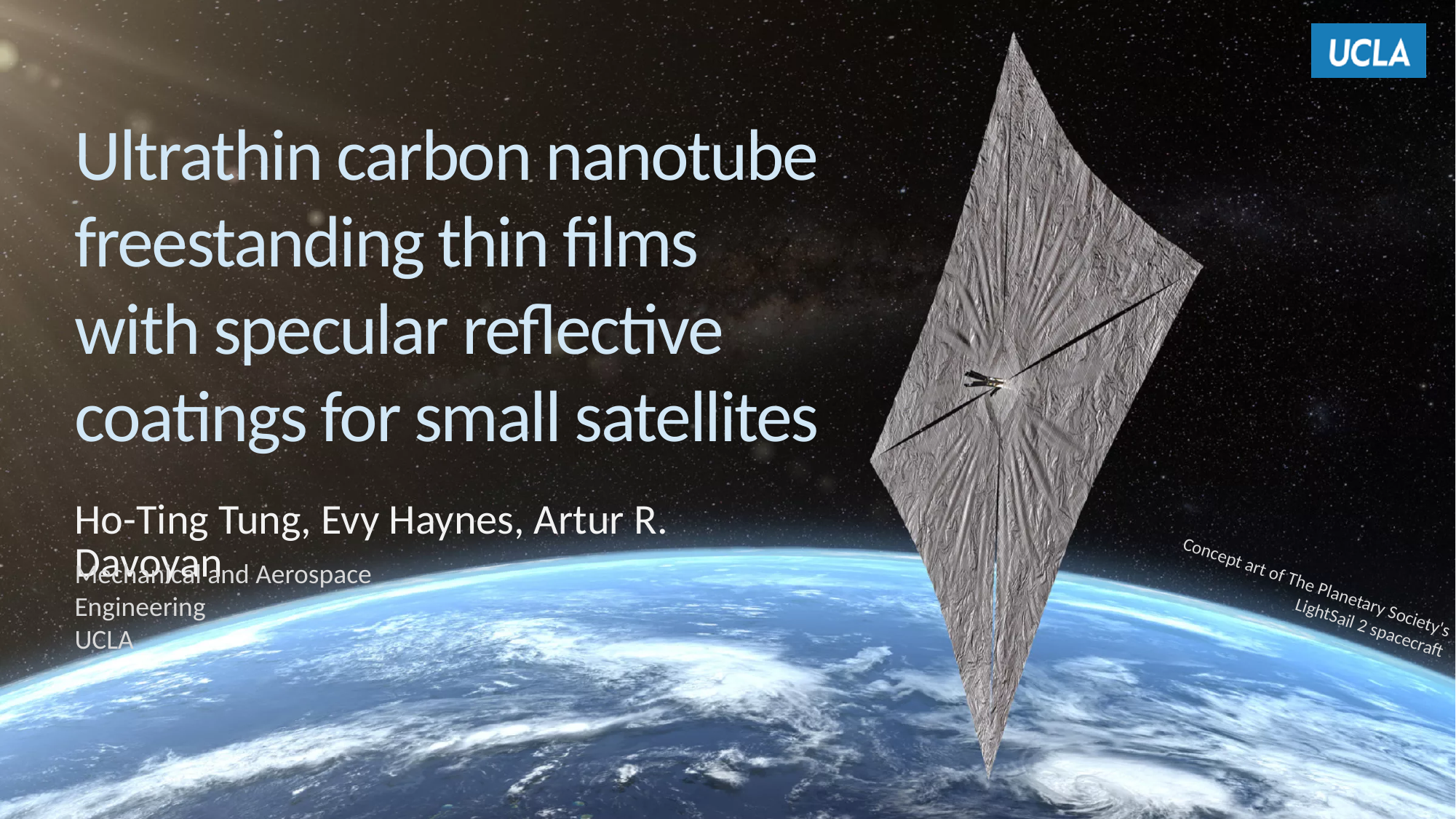

# Ultrathin carbon nanotube freestanding thin films with specular reflective coatings for small satellites
Ho-Ting Tung, Evy Haynes, Artur R. Davoyan
Mechanical and Aerospace Engineering
UCLA
Concept art of The Planetary Society's LightSail 2 spacecraft